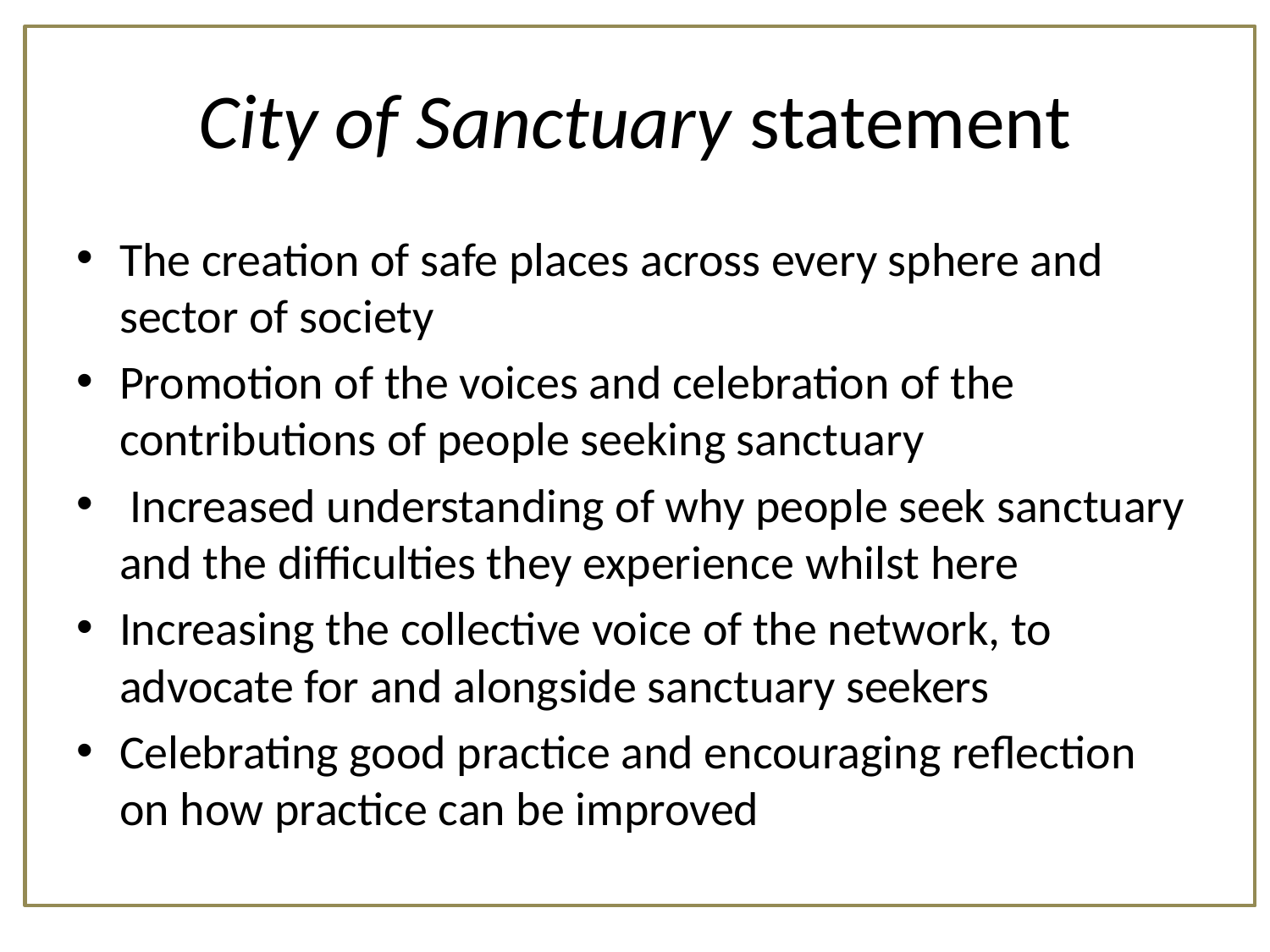

# City of Sanctuary statement
The creation of safe places across every sphere and sector of society
Promotion of the voices and celebration of the contributions of people seeking sanctuary
 Increased understanding of why people seek sanctuary and the difficulties they experience whilst here
Increasing the collective voice of the network, to advocate for and alongside sanctuary seekers
Celebrating good practice and encouraging reflection on how practice can be improved